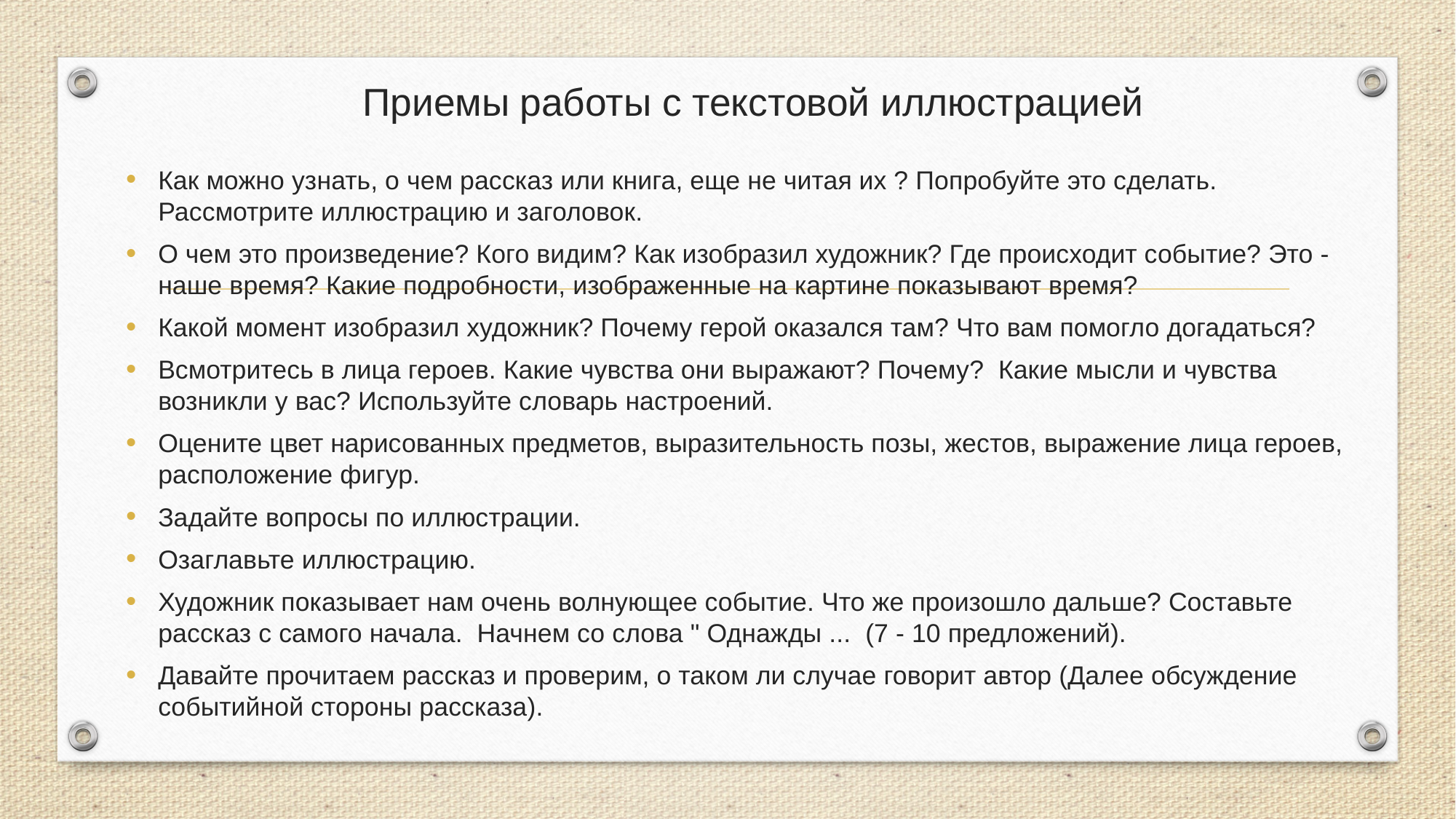

# Приемы работы с текстовой иллюстрацией
Как можно узнать, о чем рассказ или книга, еще не читая их ? Попробуйте это сделать. Рассмотрите иллюстрацию и заголовок.
О чем это произведение? Кого видим? Как изобразил художник? Где происходит событие? Это -  наше время? Какие подробности, изображенные на картине показывают время?
Какой момент изобразил художник? Почему герой оказался там? Что вам помогло догадаться?
Всмотритесь в лица героев. Какие чувства они выражают? Почему?  Какие мысли и чувства возникли у вас? Используйте словарь настроений.
Оцените цвет нарисованных предметов, выразительность позы, жестов, выражение лица героев, расположение фигур.
Задайте вопросы по иллюстрации.
Озаглавьте иллюстрацию.
Художник показывает нам очень волнующее событие. Что же произошло дальше? Составьте рассказ с самого начала.  Начнем со слова " Однажды ...  (7 - 10 предложений).
Давайте прочитаем рассказ и проверим, о таком ли случае говорит автор (Далее обсуждение событийной стороны рассказа).